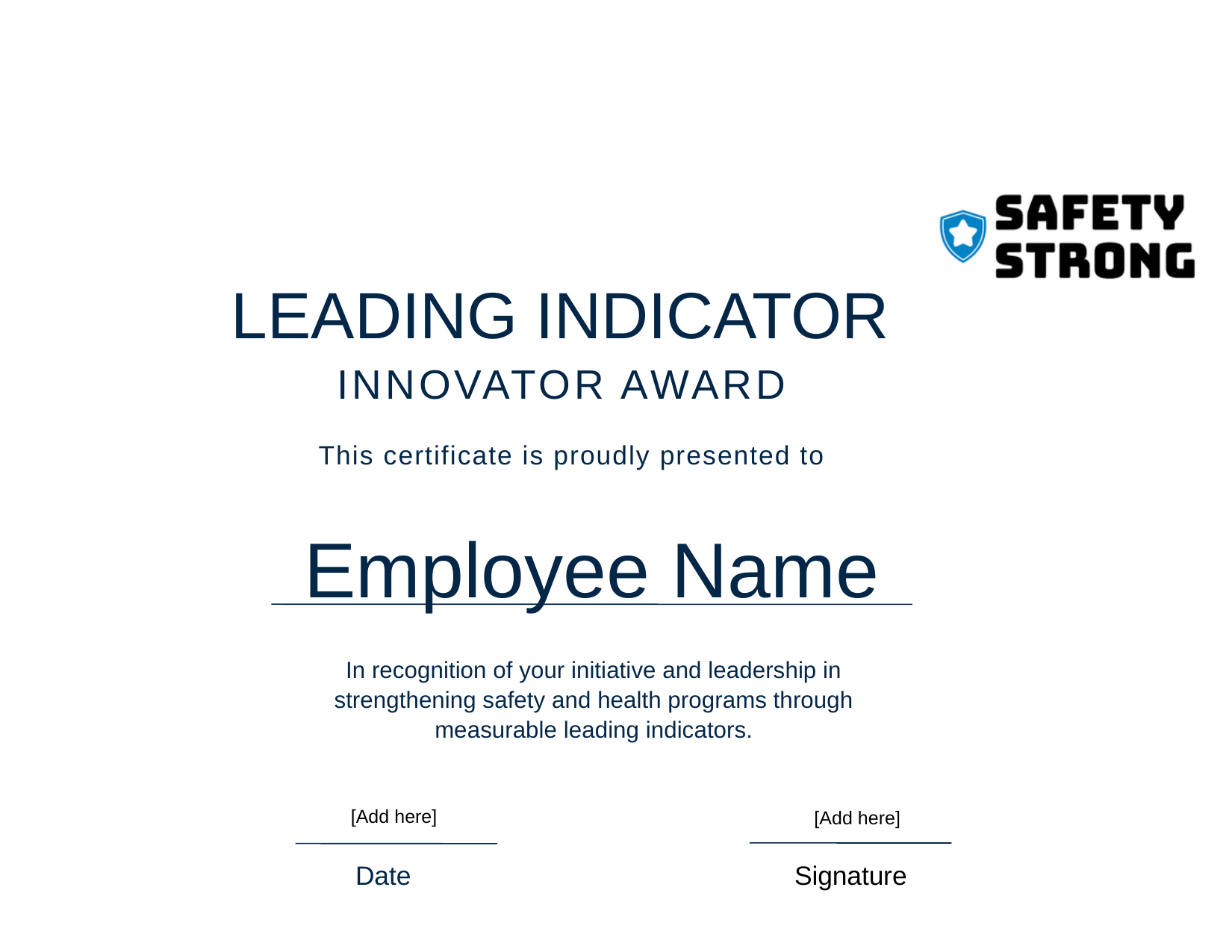

LEADING INDICATOR
INNOVATOR AWARD
This certificate is proudly presented to
Employee Name

In recognition of your initiative and leadership in strengthening safety and health programs through measurable leading indicators.

[Add here]
[Add here]

Date
Signature